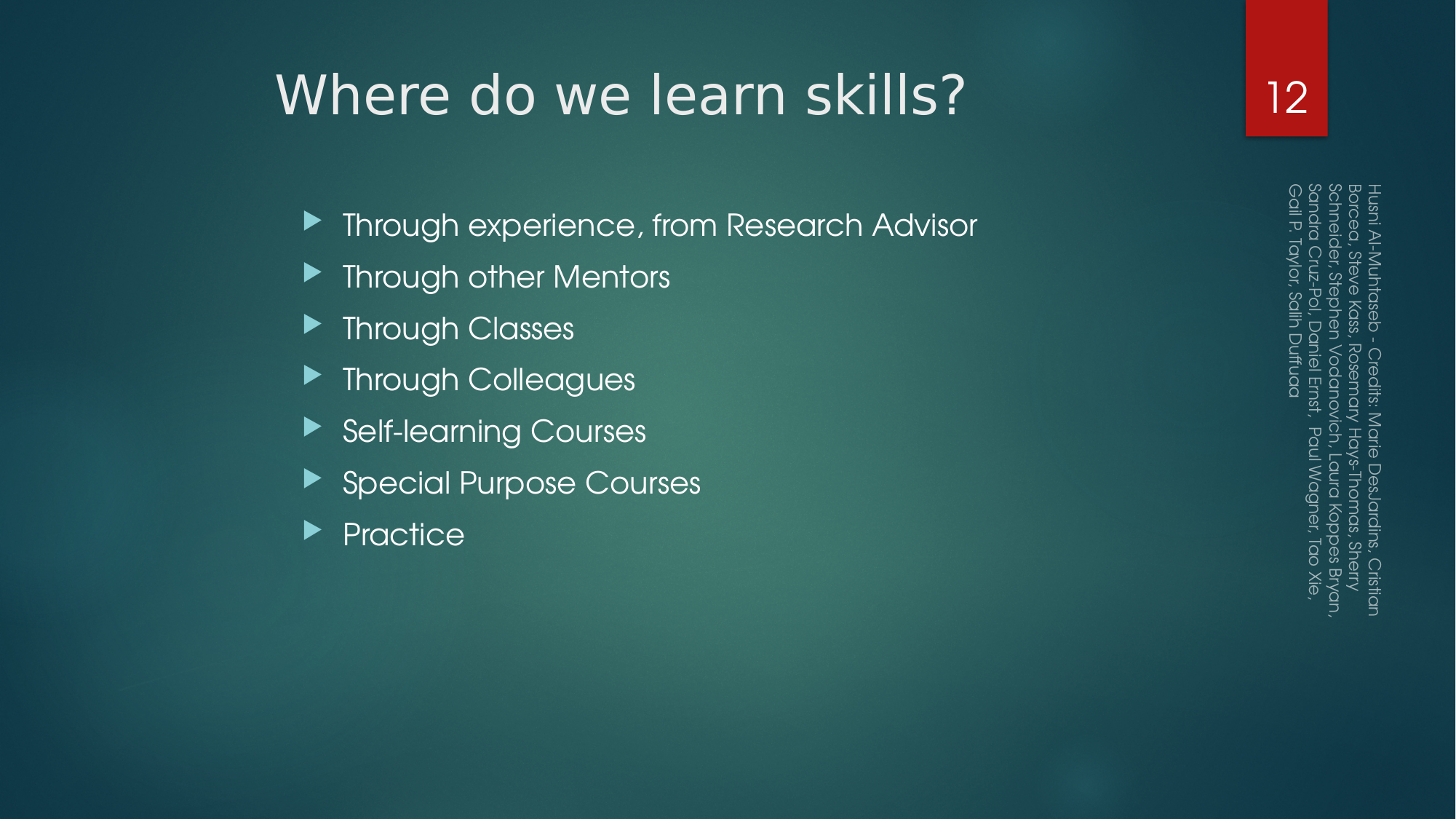

12
# Where do we learn skills?
Through experience, from Research Advisor
Through other Mentors
Through Classes
Through Colleagues
Self-learning Courses
Special Purpose Courses
Practice
Husni Al-Muhtaseb - Credits: Marie DesJardins, Cristian Borcea, Steve Kass, Rosemary Hays-Thomas, Sherry Schneider, Stephen Vodanovich, Laura Koppes Bryan, Sandra Cruz-Pol, Daniel Ernst,  Paul Wagner, Tao Xie, Gail P. Taylor, Salih Duffuaa